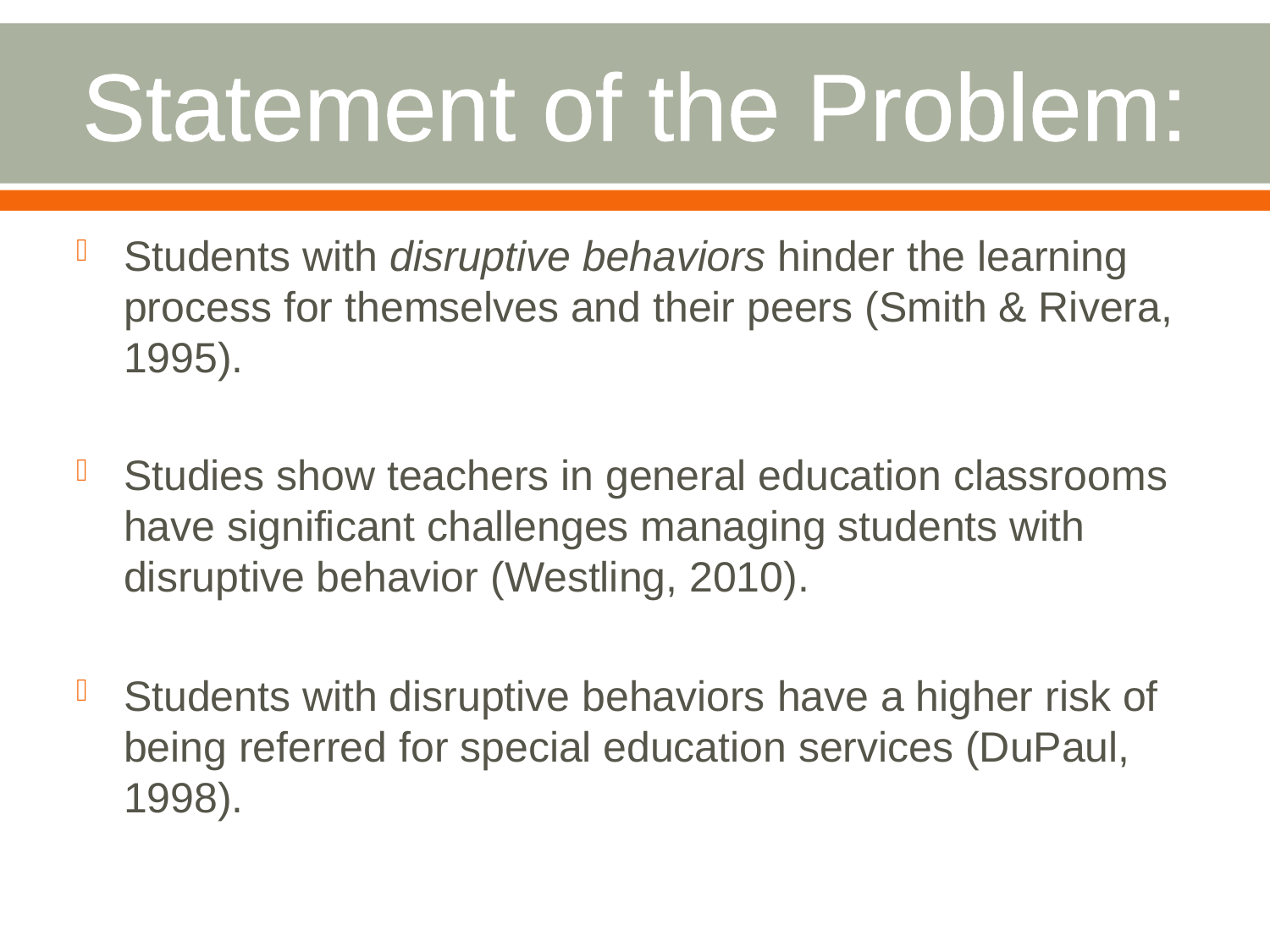

# Statement of the Problem:
Students with disruptive behaviors hinder the learning process for themselves and their peers (Smith & Rivera, 1995).

Studies show teachers in general education classrooms have significant challenges managing students with disruptive behavior (Westling, 2010).

Students with disruptive behaviors have a higher risk of being referred for special education services (DuPaul, 1998).